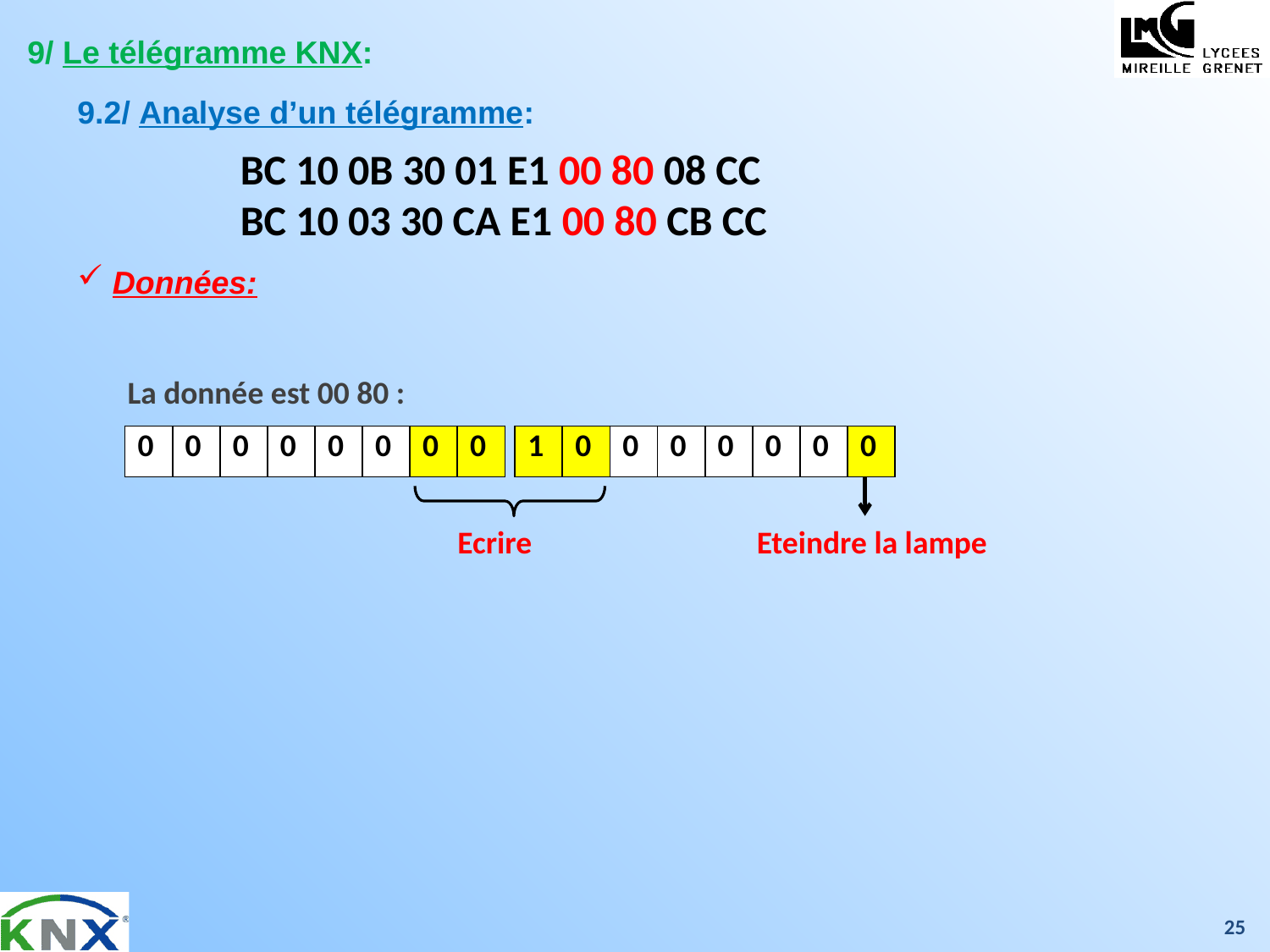

9/ Le télégramme KNX:
9.2/ Analyse d’un télégramme:
BC 10 0B 30 01 E1 00 80 08 CC
BC 10 03 30 CA E1 00 80 CB CC
 Données:
La donnée est 00 80 :
| 0 | 0 | 0 | 0 | 0 | 0 | 0 | 0 |
| --- | --- | --- | --- | --- | --- | --- | --- |
| 1 | 0 | 0 | 0 | 0 | 0 | 0 | 0 |
| --- | --- | --- | --- | --- | --- | --- | --- |

Ecrire	                        Eteindre la lampe
25